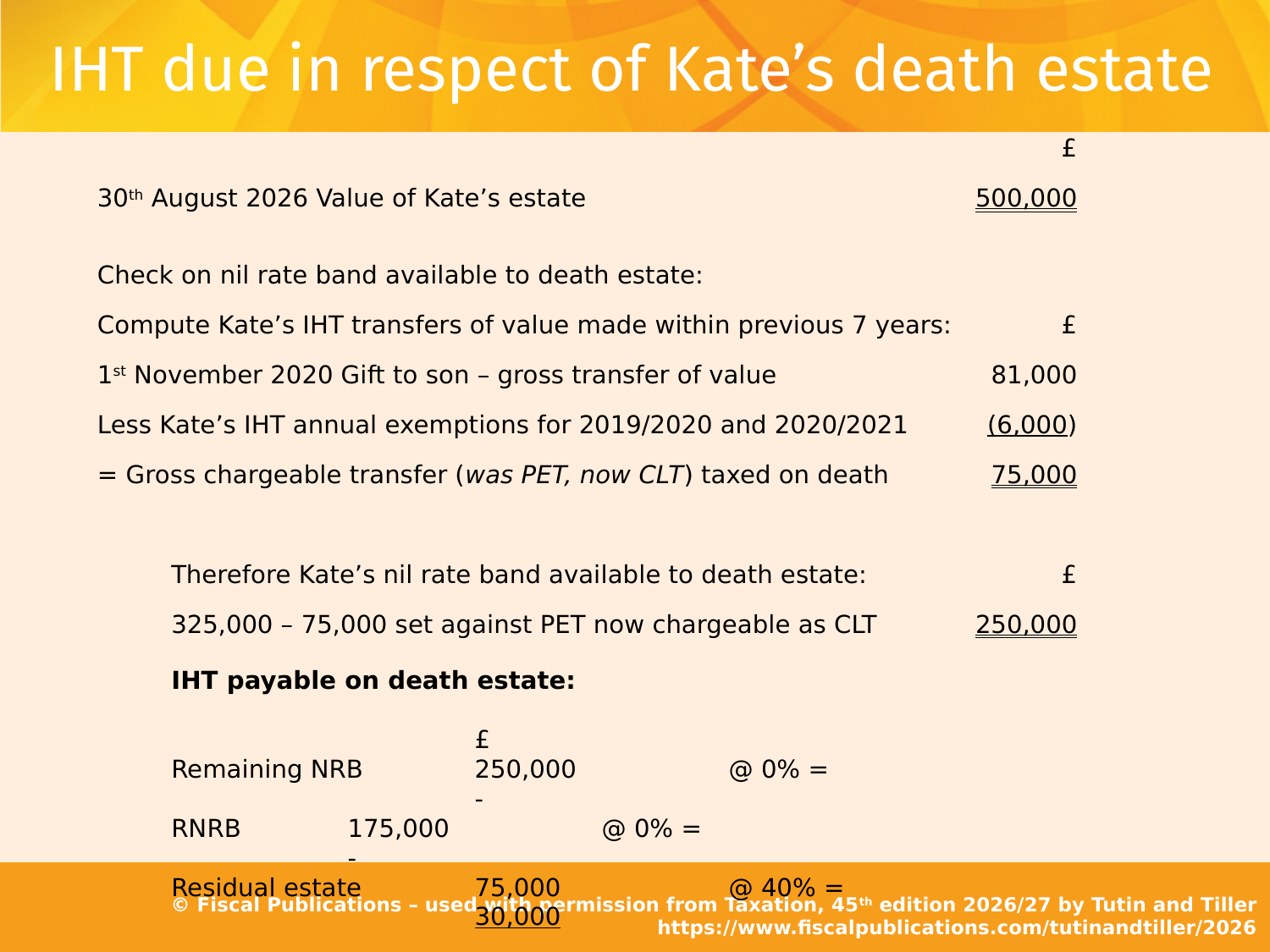

# IHT due in respect of Kate’s death estate
	£
30th August 2026 Value of Kate’s estate
	500,000
Check on nil rate band available to death estate:
	£
1st November 2020 Gift to son – gross transfer of value
	81,000
Compute Kate’s IHT transfers of value made within previous 7 years:
Less Kate’s IHT annual exemptions for 2019/2020 and 2020/2021
	(6,000)
= Gross chargeable transfer (was PET, now CLT) taxed on death
	75,000
Therefore Kate’s nil rate band available to death estate:
	£
325,000 – 75,000 set against PET now chargeable as CLT
	250,000
IHT payable on death estate:
										£
Remaining NRB	250,000		@ 0% =					-
RNRB	175,000		@ 0% =					-
Residual estate	75,000		@ 40% =					30,000
										30,000